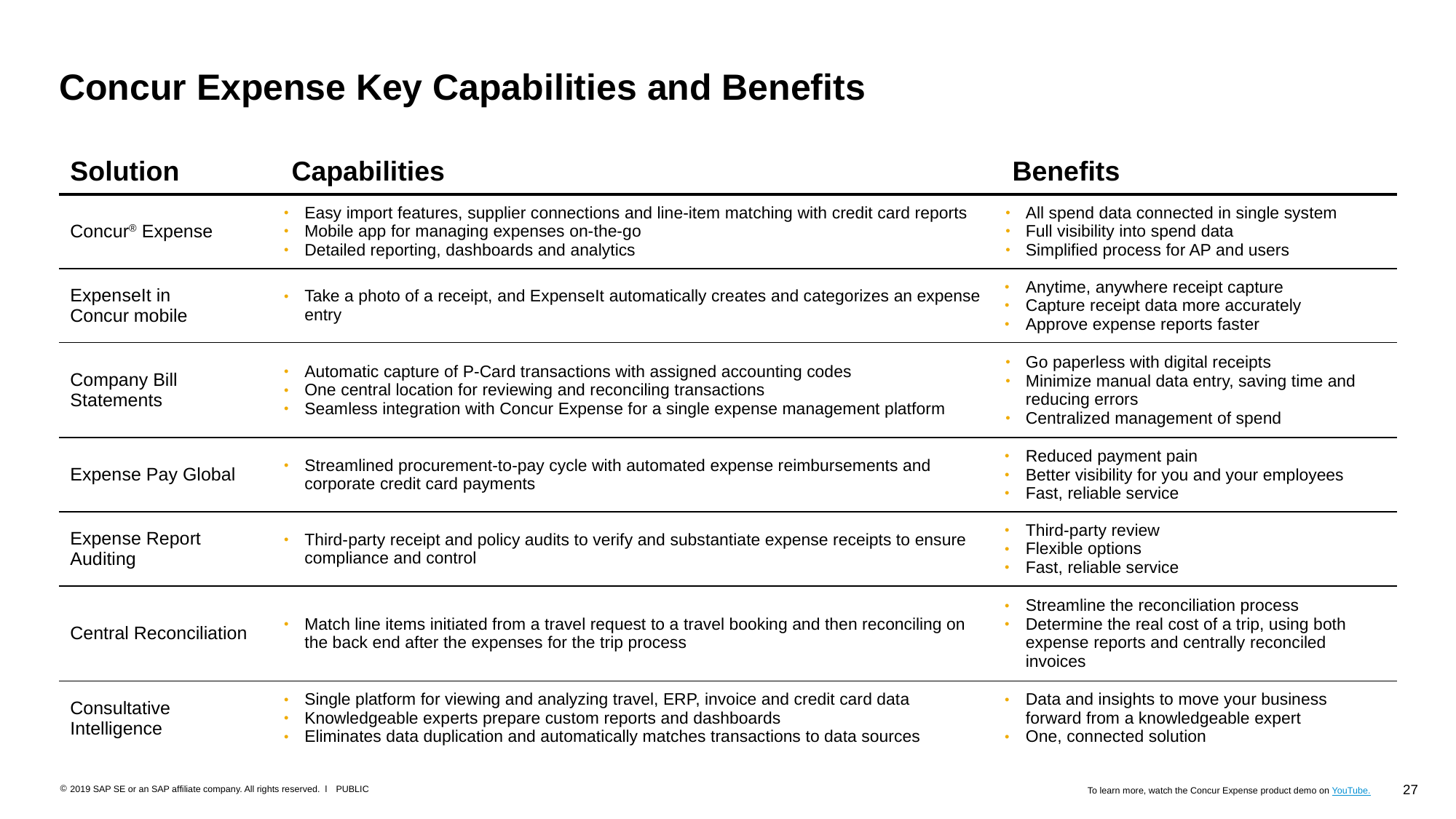

# Concur Expense Key Capabilities and Benefits
| Solution | Capabilities | Benefits |
| --- | --- | --- |
| Concur® Expense | Easy import features, supplier connections and line-item matching with credit card reports Mobile app for managing expenses on-the-go Detailed reporting, dashboards and analytics | All spend data connected in single system Full visibility into spend data Simplified process for AP and users |
| ExpenseIt in Concur mobile | Take a photo of a receipt, and ExpenseIt automatically creates and categorizes an expense entry | Anytime, anywhere receipt capture Capture receipt data more accurately Approve expense reports faster |
| Company Bill Statements | Automatic capture of P-Card transactions with assigned accounting codes One central location for reviewing and reconciling transactions Seamless integration with Concur Expense for a single expense management platform | Go paperless with digital receipts Minimize manual data entry, saving time and reducing errors Centralized management of spend |
| Expense Pay Global | Streamlined procurement-to-pay cycle with automated expense reimbursements and corporate credit card payments | Reduced payment pain Better visibility for you and your employees Fast, reliable service |
| Expense Report Auditing | Third-party receipt and policy audits to verify and substantiate expense receipts to ensure compliance and control | Third-party review Flexible options Fast, reliable service |
| Central Reconciliation | Match line items initiated from a travel request to a travel booking and then reconciling on the back end after the expenses for the trip process | Streamline the reconciliation process Determine the real cost of a trip, using both expense reports and centrally reconciled invoices |
| Consultative Intelligence | Single platform for viewing and analyzing travel, ERP, invoice and credit card data Knowledgeable experts prepare custom reports and dashboards Eliminates data duplication and automatically matches transactions to data sources | Data and insights to move your business forward from a knowledgeable expert One, connected solution |
To learn more, watch the Concur Expense product demo on YouTube.